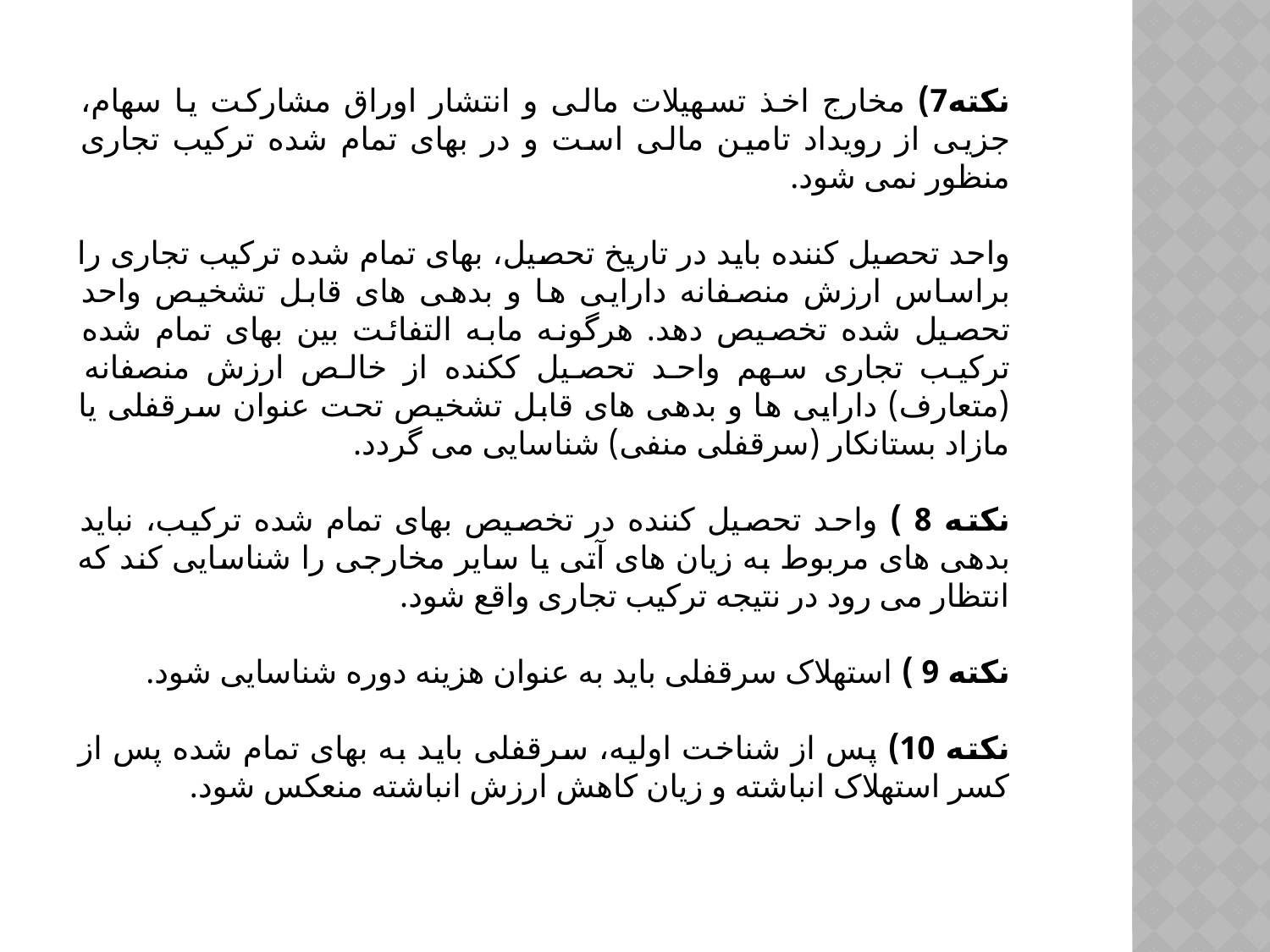

نکته7) مخارج اخذ تسهیلات مالی و انتشار اوراق مشارکت یا سهام، جزیی از رویداد تامین مالی است و در بهای تمام شده ترکیب تجاری منظور نمی شود.

واحد تحصیل کننده باید در تاریخ تحصیل، بهای تمام شده ترکیب تجاری را براساس ارزش منصفانه دارایی ها و بدهی های قابل تشخیص واحد تحصیل شده تخصیص دهد. هرگونه مابه التفائت بین بهای تمام شده ترکیب تجاری سهم واحد تحصیل ککنده از خالص ارزش منصفانه (متعارف) دارایی ها و بدهی های قابل تشخیص تحت عنوان سرقفلی یا مازاد بستانکار (سرقفلی منفی) شناسایی می گردد.

نکته 8 ) واحد تحصیل کننده در تخصیص بهای تمام شده ترکیب، نباید بدهی های مربوط به زیان های آتی یا سایر مخارجی را شناسایی کند که انتظار می رود در نتیجه ترکیب تجاری واقع شود.

نکته 9 ) استهلاک سرقفلی باید به عنوان هزینه دوره شناسایی شود.

نکته 10) پس از شناخت اولیه، سرقفلی باید به بهای تمام شده پس از کسر استهلاک انباشته و زیان کاهش ارزش انباشته منعکس شود.